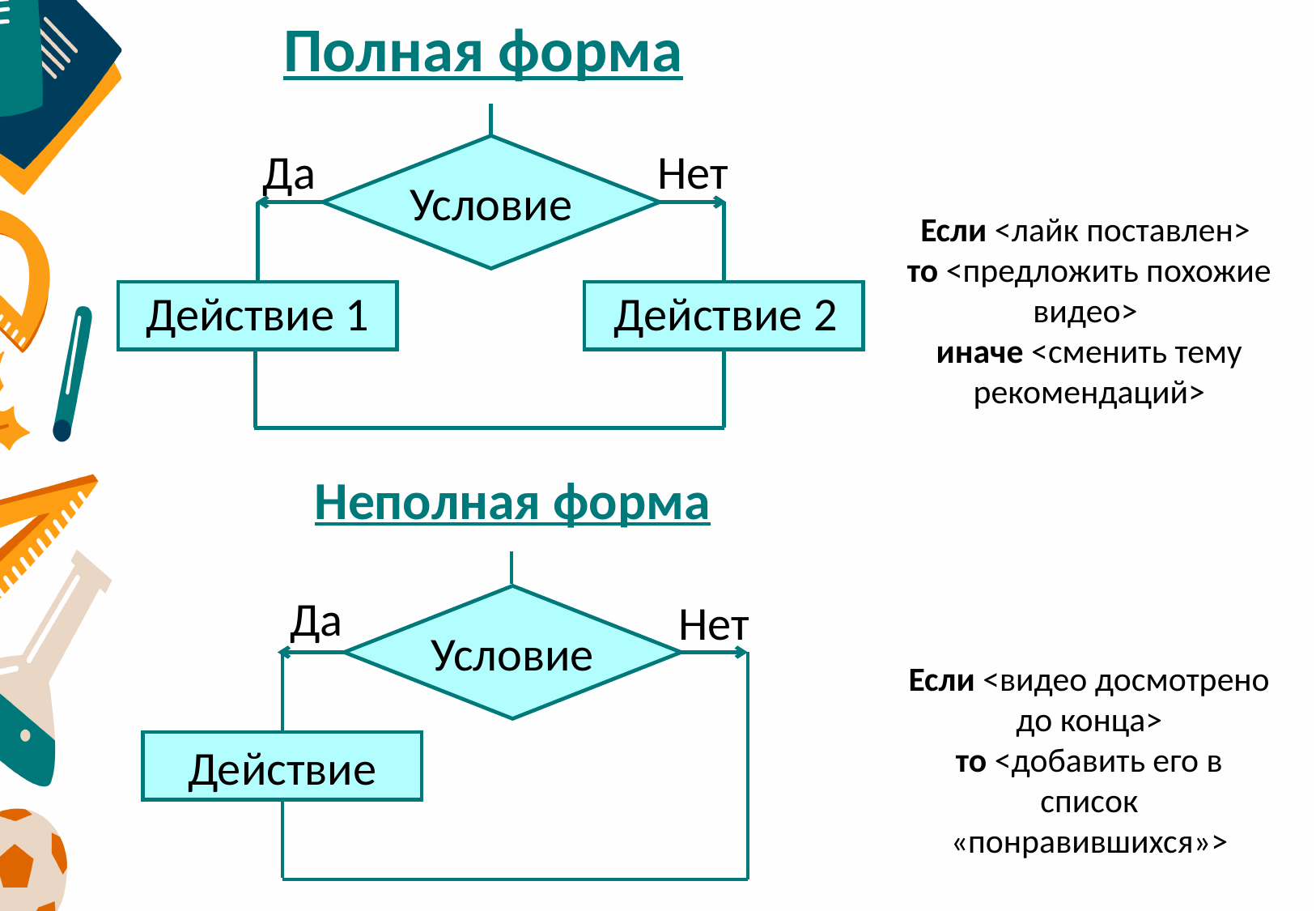

# Полная форма

Да
Нет
Условие
Действие 1
Действие 2
Если <лайк поставлен>
то <предложить похожие видео>
иначе <сменить тему рекомендаций>
Неполная форма

Да
Нет
Условие
Действие

Если <видео досмотрено до конца>
то <добавить его в список «понравившихся»>